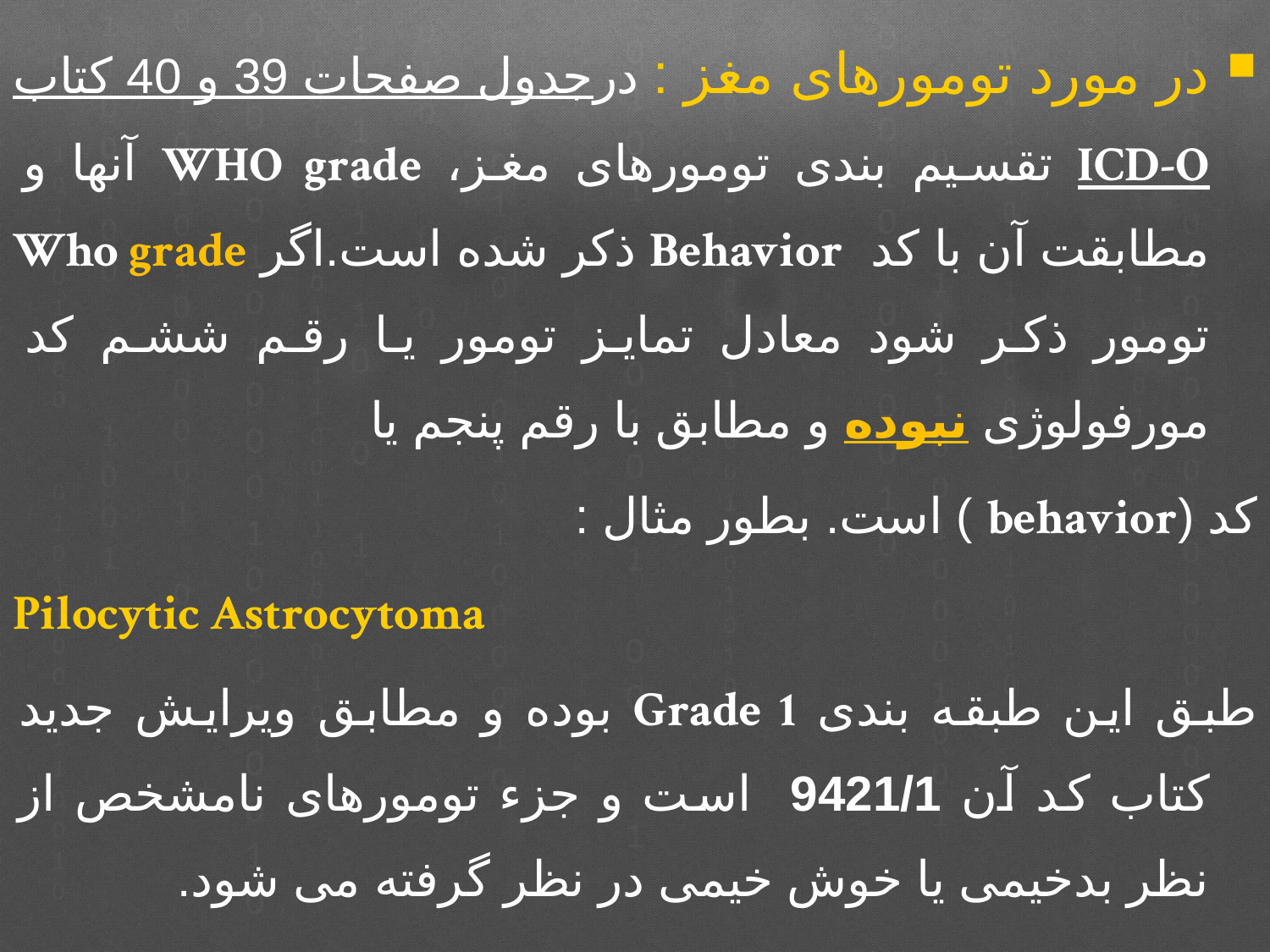

در مورد تومورهای مغز : درجدول صفحات 39 و 40 کتاب ICD-O تقسیم بندی تومورهای مغز، WHO grade آنها و مطابقت آن با کد  Behavior ذکر شده است.اگر Who grade تومور ذکر شود معادل تمایز تومور یا رقم ششم کد مورفولوژی نبوده و مطابق با رقم پنجم یا
کد (behavior ) است. بطور مثال :
Pilocytic Astrocytoma
طبق این طبقه بندی Grade 1 بوده و مطابق ویرایش جدید کتاب کد آن 9421/1  است و جزء تومورهای نامشخص از نظر بدخیمی یا خوش خیمی در نظر گرفته می شود.